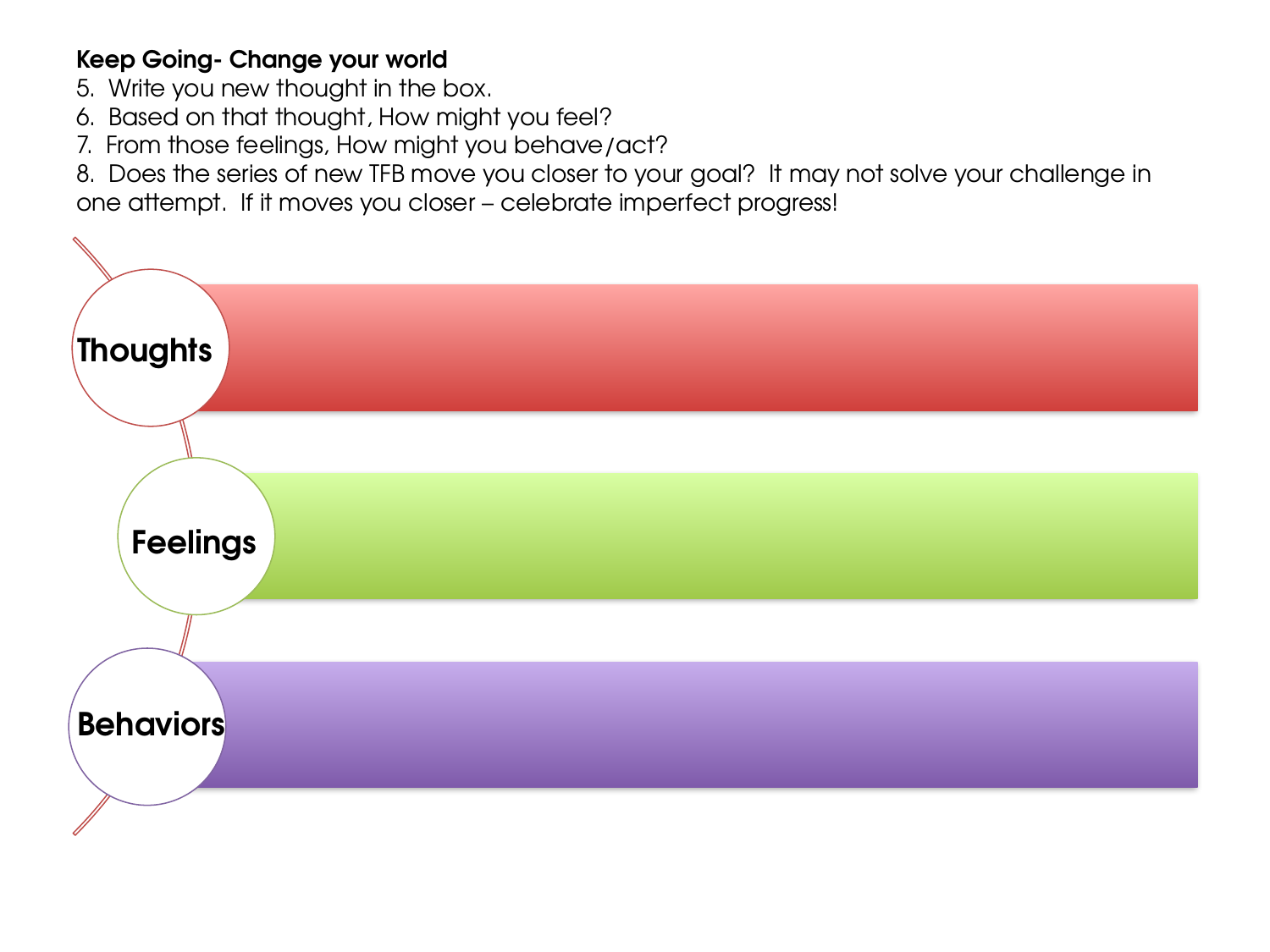

# Keep Going- Change your world 5.  Write you new thought in the box. 6.  Based on that thought, How might you feel? 7.  From those feelings, How might you behave/act? 8.  Does the series of new TFB move you closer to your goal?  It may not solve your challenge in one attempt.  If it moves you closer – celebrate imperfect progress!

Thoughts
Feelings
Behaviors